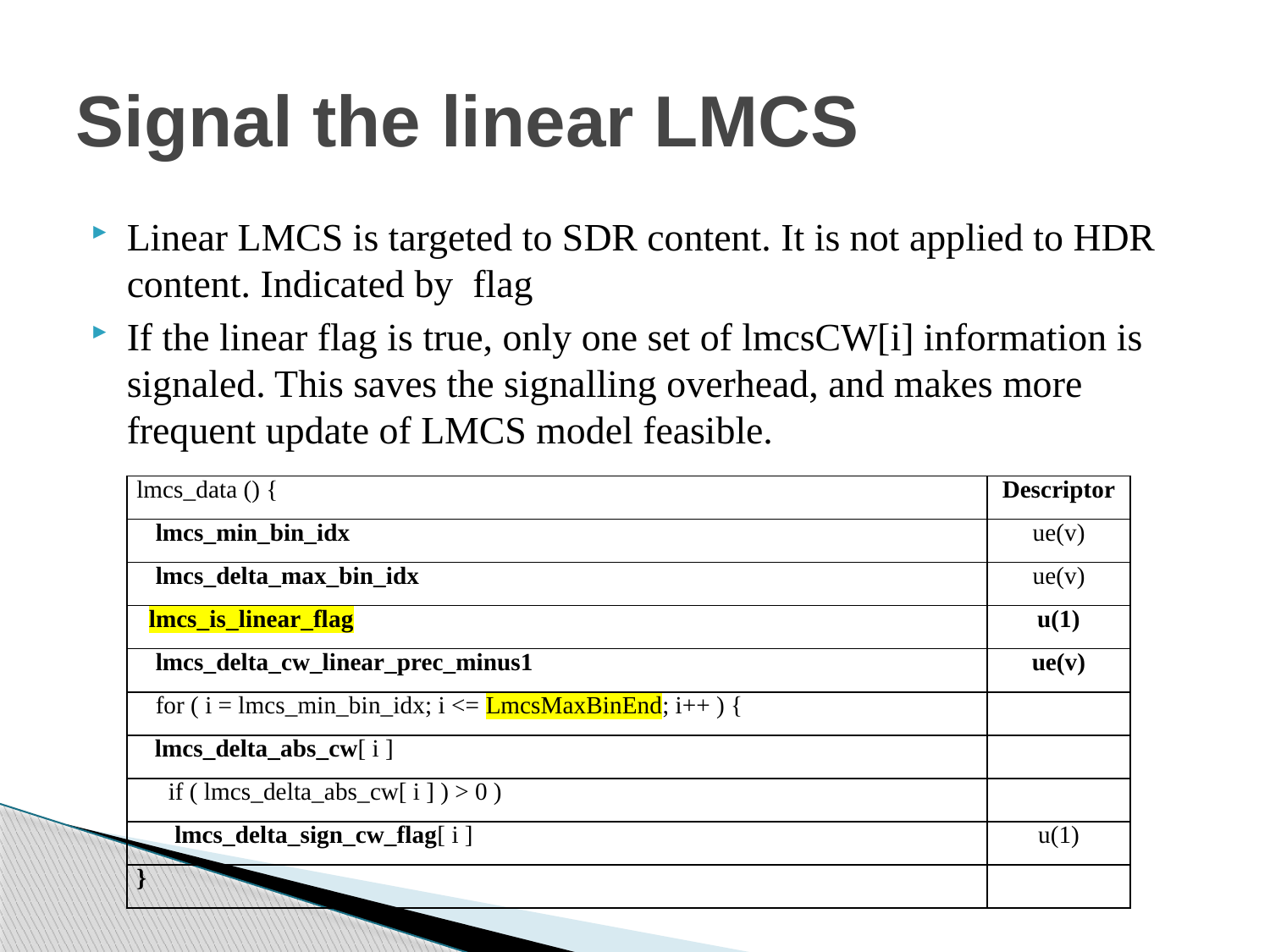

# Signal the linear LMCS
Linear LMCS is targeted to SDR content. It is not applied to HDR content. Indicated by  flag
If the linear flag is true, only one set of lmcsCW[i] information is signaled. This saves the signalling overhead, and makes more frequent update of LMCS model feasible.

| lmcs\_data () { | Descriptor |
| --- | --- |
| lmcs\_min\_bin\_idx | ue(v) |
| lmcs\_delta\_max\_bin\_idx | ue(v) |
| lmcs\_is\_linear\_flag | u(1) |
| lmcs\_delta\_cw\_linear\_prec\_minus1 | ue(v) |
| for ( i = lmcs\_min\_bin\_idx; i <= LmcsMaxBinEnd; i++ ) { |  |
| lmcs\_delta\_abs\_cw[ i ] |  |
| if ( lmcs\_delta\_abs\_cw[ i ] ) > 0 ) |  |
| lmcs\_delta\_sign\_cw\_flag[ i ] | u(1) |
| } |  |